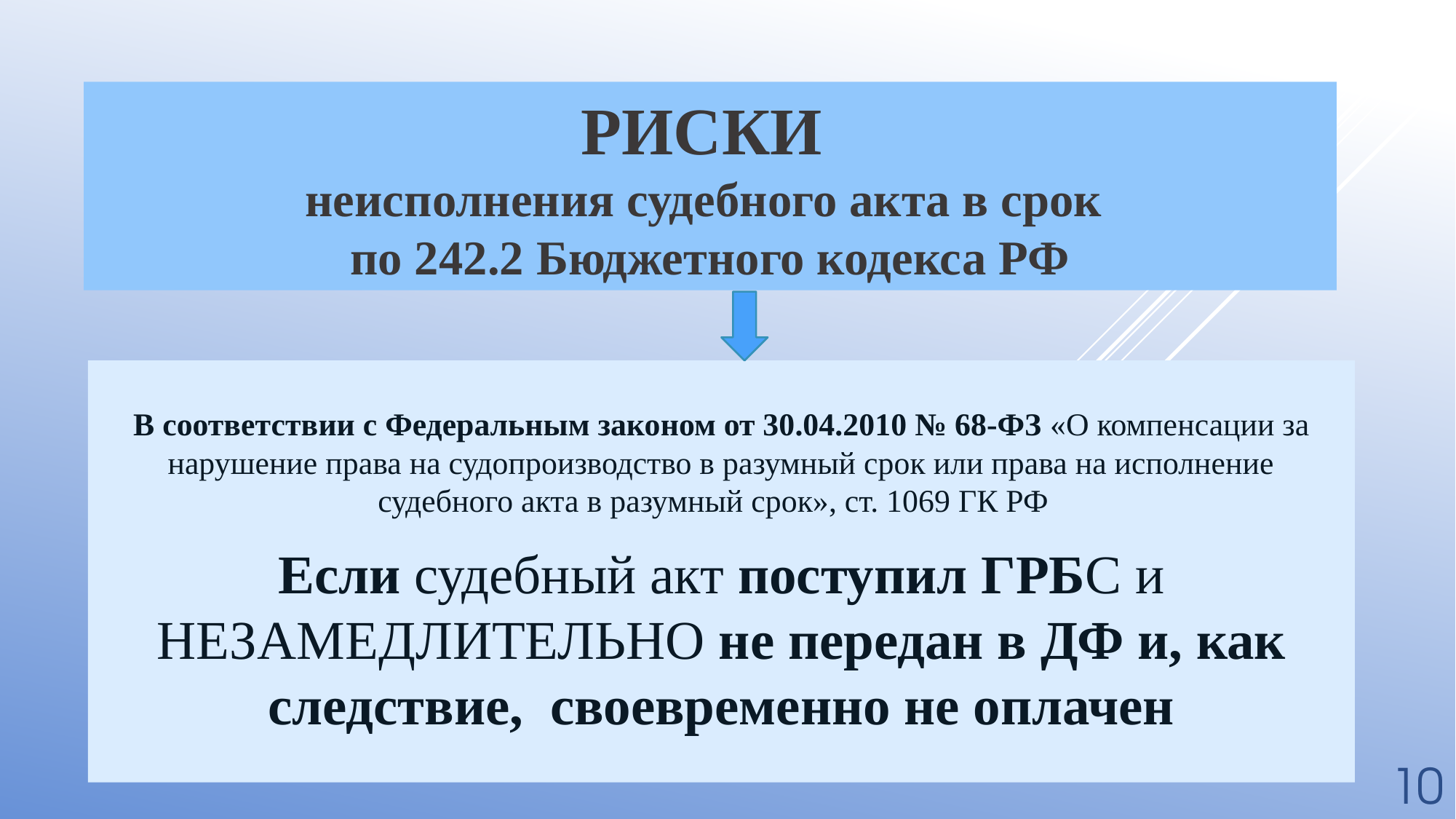

# РИСКИ неисполнения судебного акта в срок по 242.2 Бюджетного кодекса РФ

В соответствии с Федеральным законом от 30.04.2010 № 68-ФЗ «О компенсации за нарушение права на судопроизводство в разумный срок или права на исполнение судебного акта в разумный срок», ст. 1069 ГК РФ
Если судебный акт поступил ГРБС и НЕЗАМЕДЛИТЕЛЬНО не передан в ДФ и, как следствие,  своевременно не оплачен
10